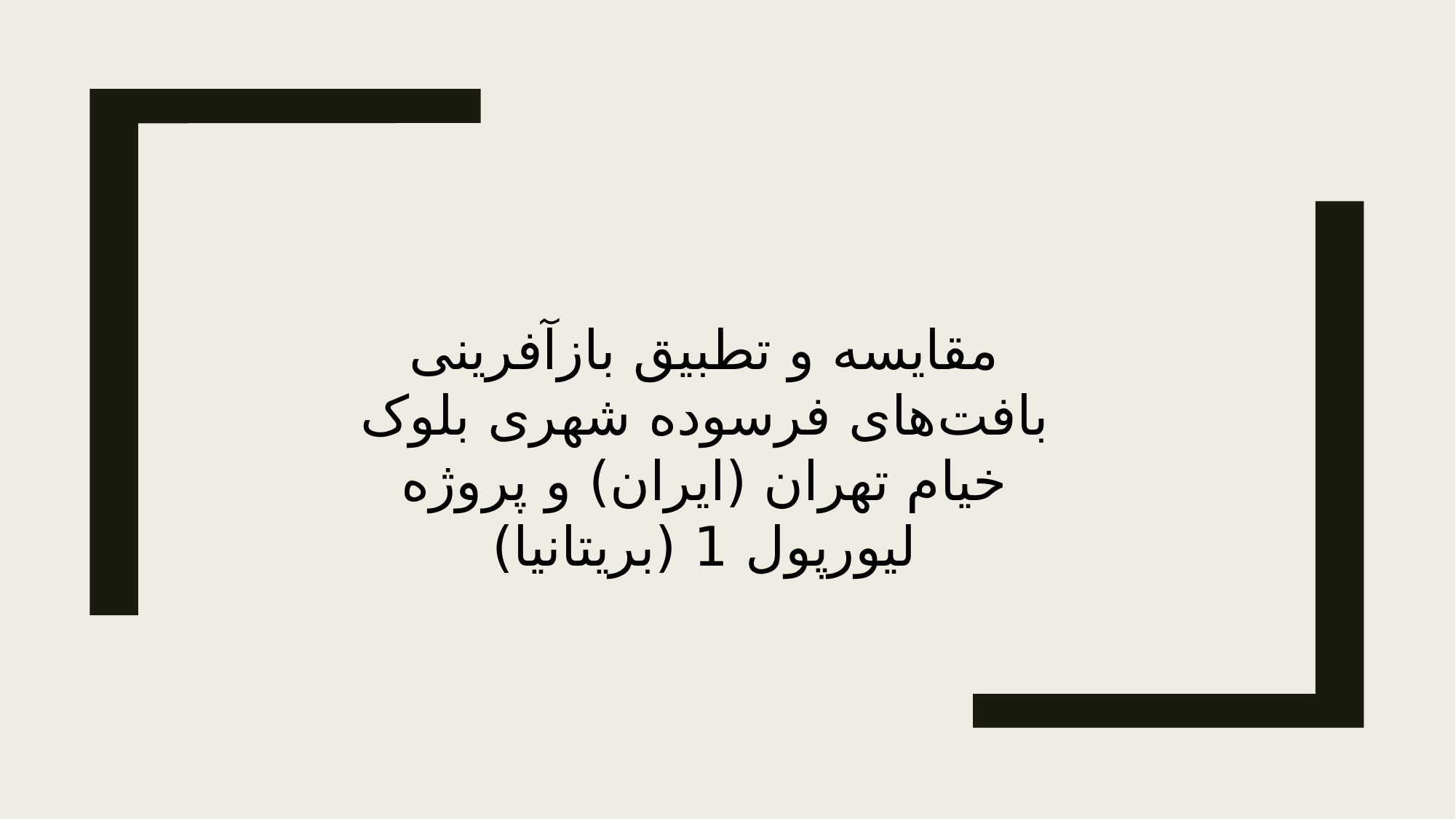

مقایسه و تطبیق بازآفرینی بافت‌های فرسوده شهری بلوک خیام تهران (ایران) و پروژه لیورپول 1 (بریتانیا)